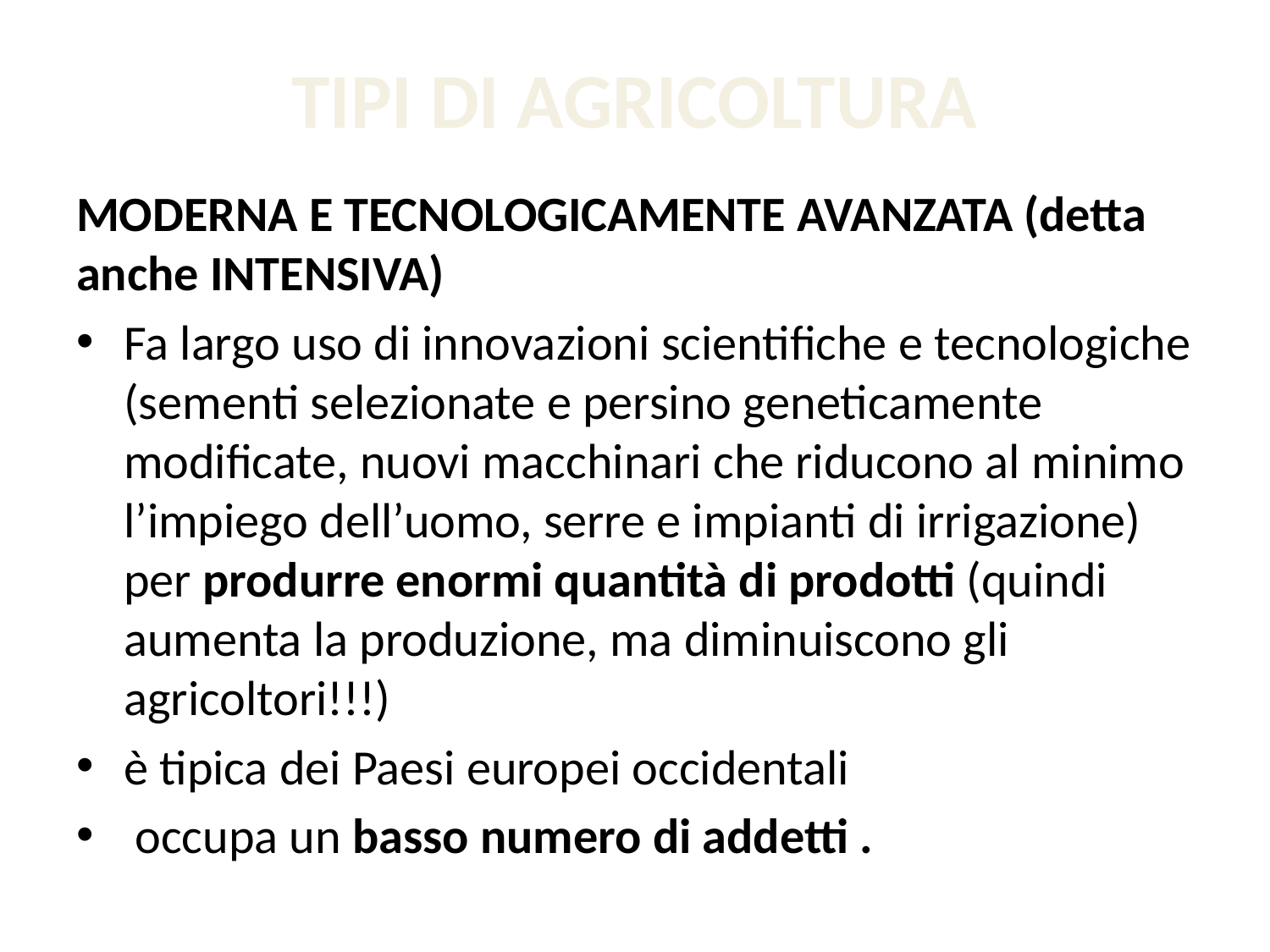

# TIPI DI AGRICOLTURA
MODERNA E TECNOLOGICAMENTE AVANZATA (detta anche INTENSIVA)
Fa largo uso di innovazioni scientifiche e tecnologiche (sementi selezionate e persino geneticamente modificate, nuovi macchinari che riducono al minimo l’impiego dell’uomo, serre e impianti di irrigazione) per produrre enormi quantità di prodotti (quindi aumenta la produzione, ma diminuiscono gli agricoltori!!!)
è tipica dei Paesi europei occidentali
 occupa un basso numero di addetti .